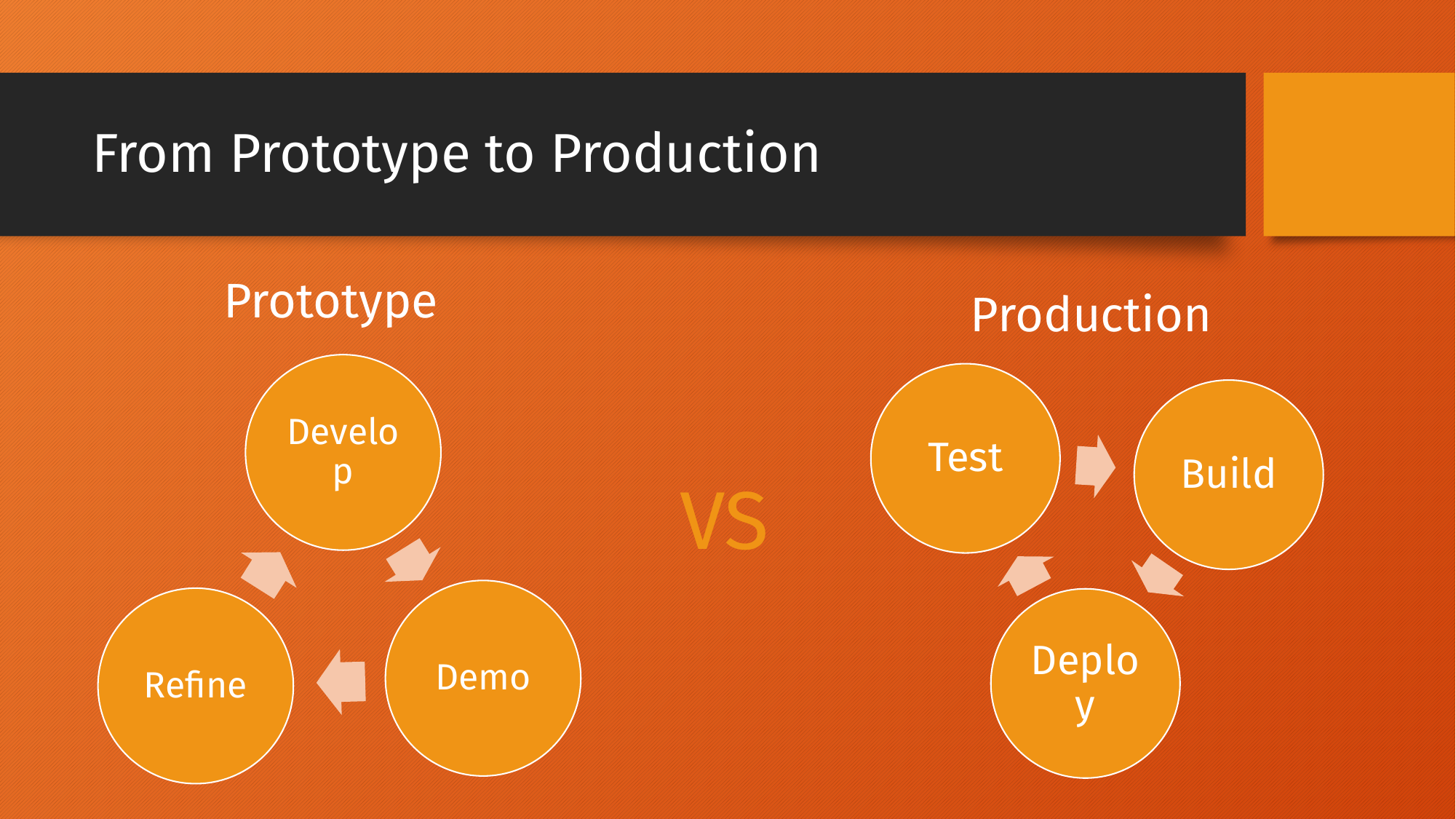

# From Prototype to Production
Prototype
Production
Develop

Demo

Refine

Test

Build

Deploy

VS